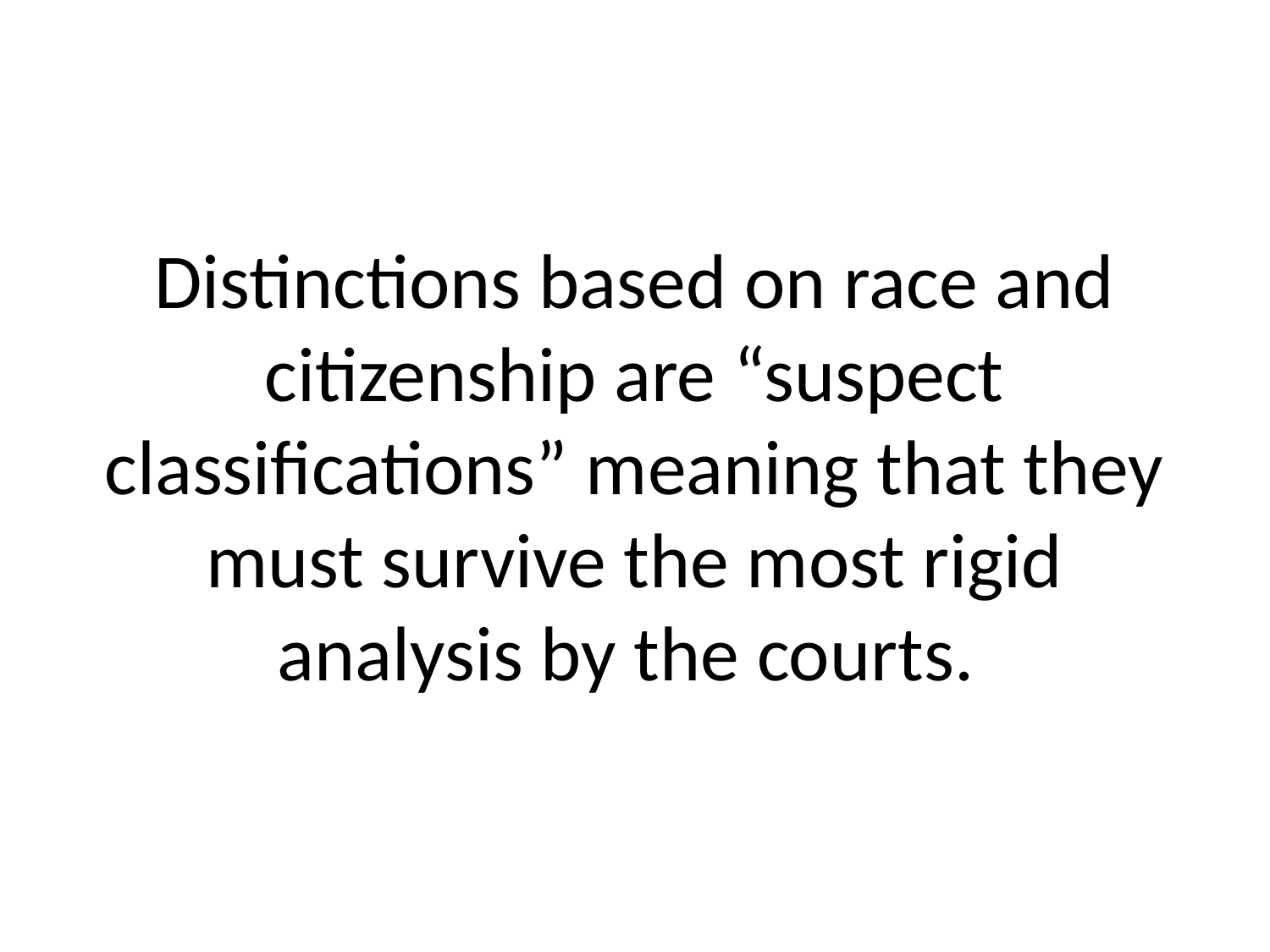

# Distinctions based on race and citizenship are “suspect classifications” meaning that they must survive the most rigid analysis by the courts.